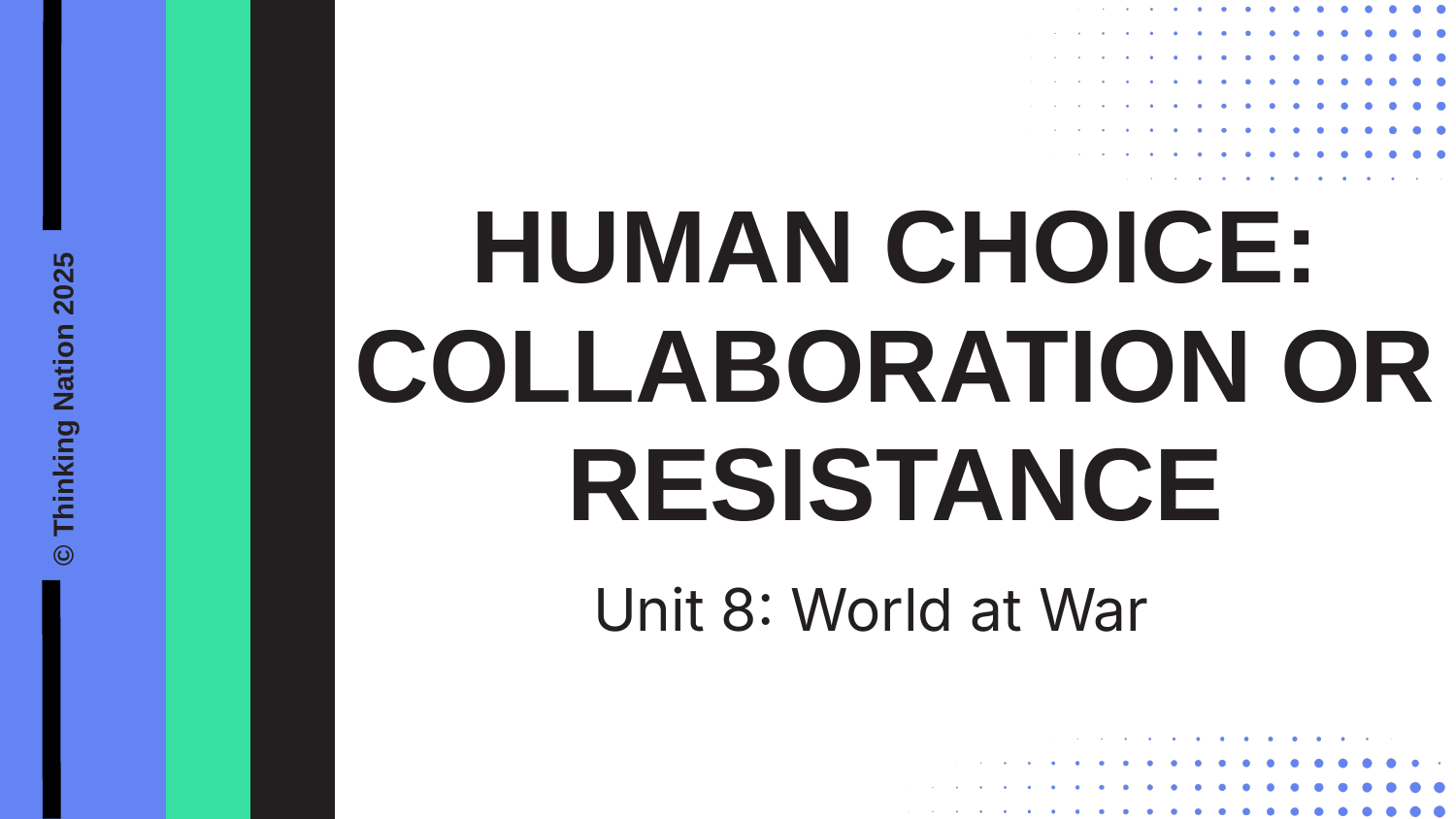

HUMAN CHOICE: COLLABORATION OR RESISTANCE
© Thinking Nation 2025
Unit 8: World at War